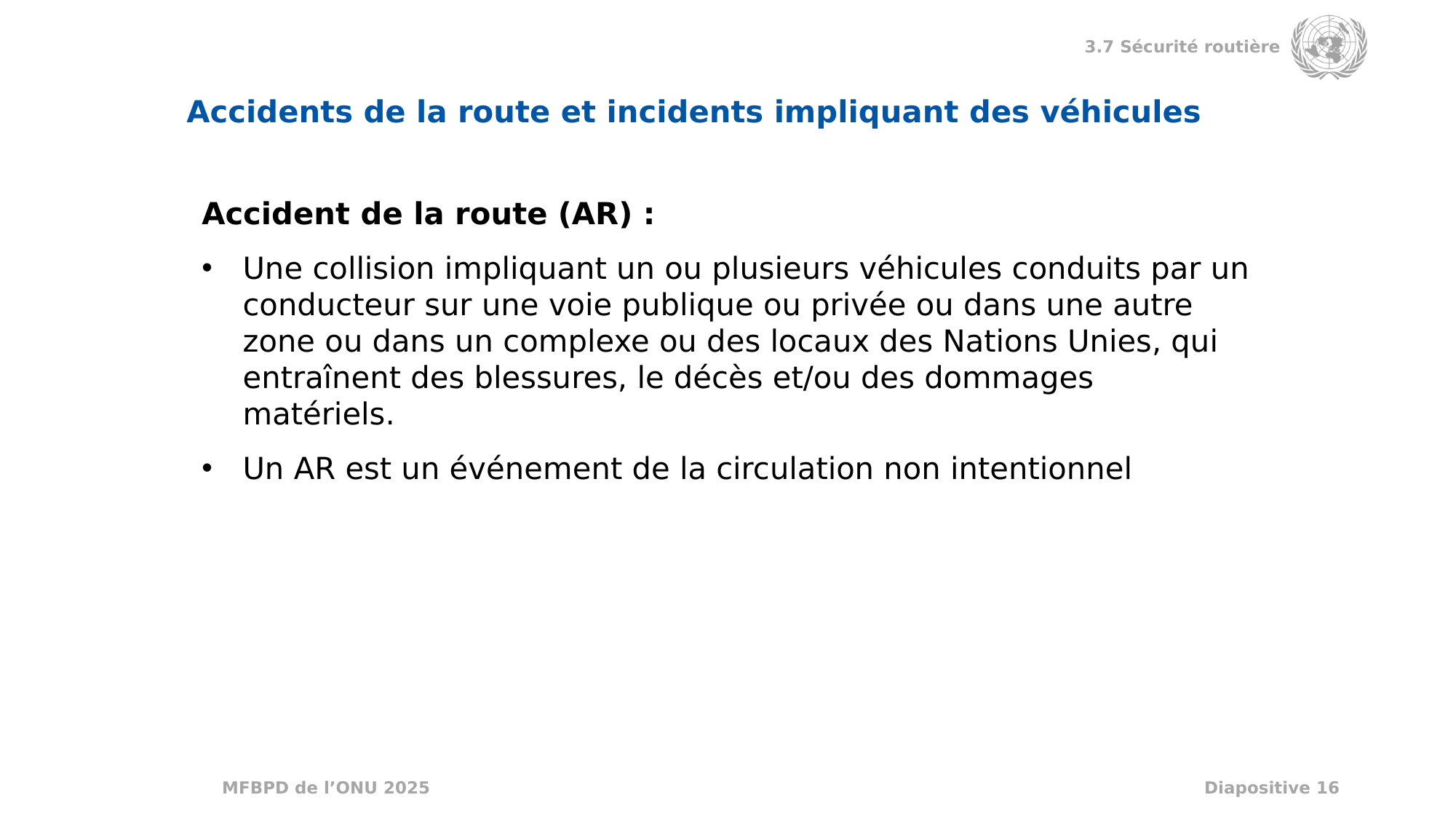

Accidents de la route et incidents impliquant des véhicules
Accident de la route (AR) :
Une collision impliquant un ou plusieurs véhicules conduits par un conducteur sur une voie publique ou privée ou dans une autre zone ou dans un complexe ou des locaux des Nations Unies, qui entraînent des blessures, le décès et/ou des dommages matériels.
Un AR est un événement de la circulation non intentionnel